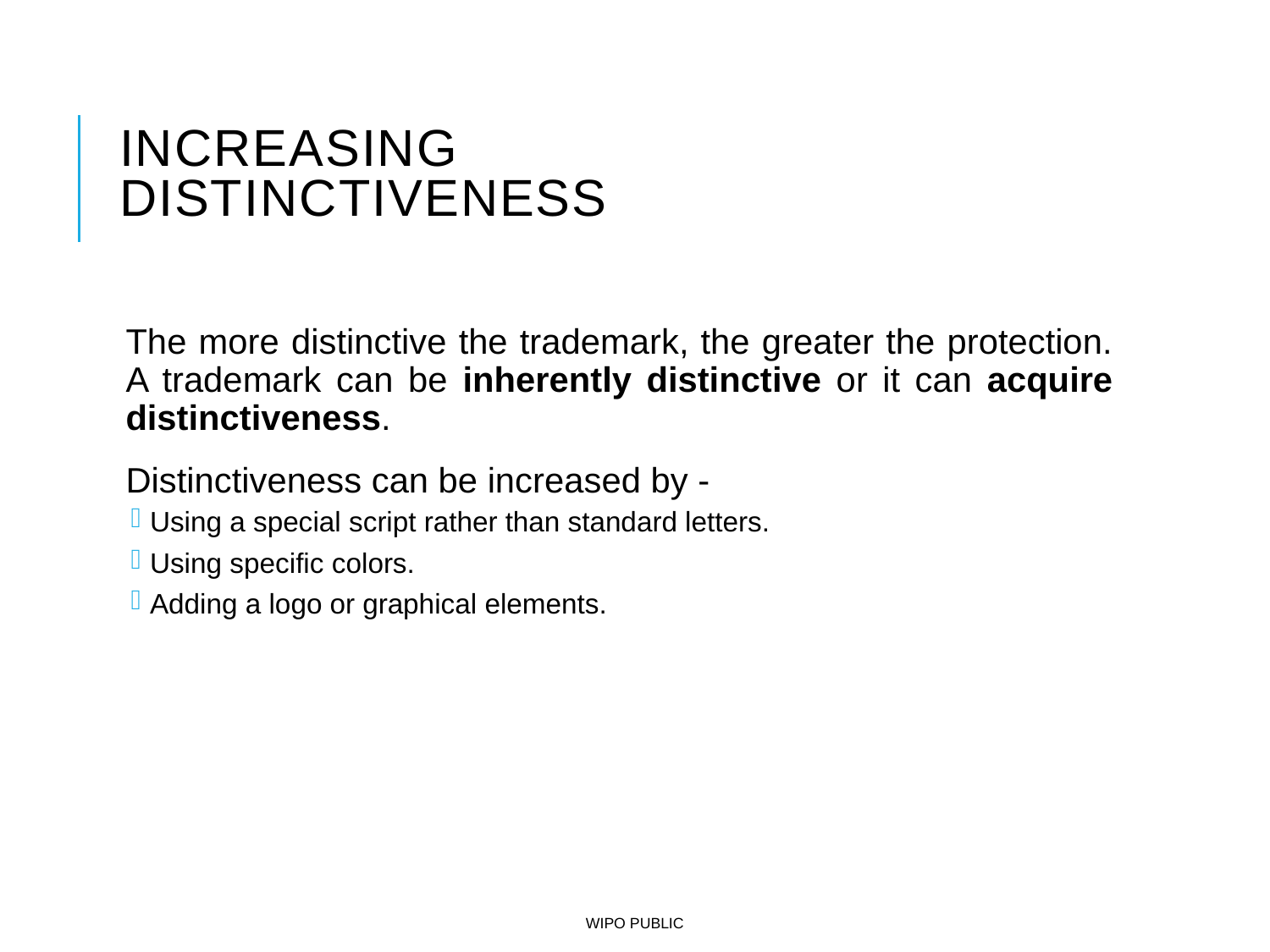

# Increasing distinctiveness
The more distinctive the trademark, the greater the protection. A trademark can be inherently distinctive or it can acquire distinctiveness.
Distinctiveness can be increased by -
Using a special script rather than standard letters.
Using specific colors.
Adding a logo or graphical elements.